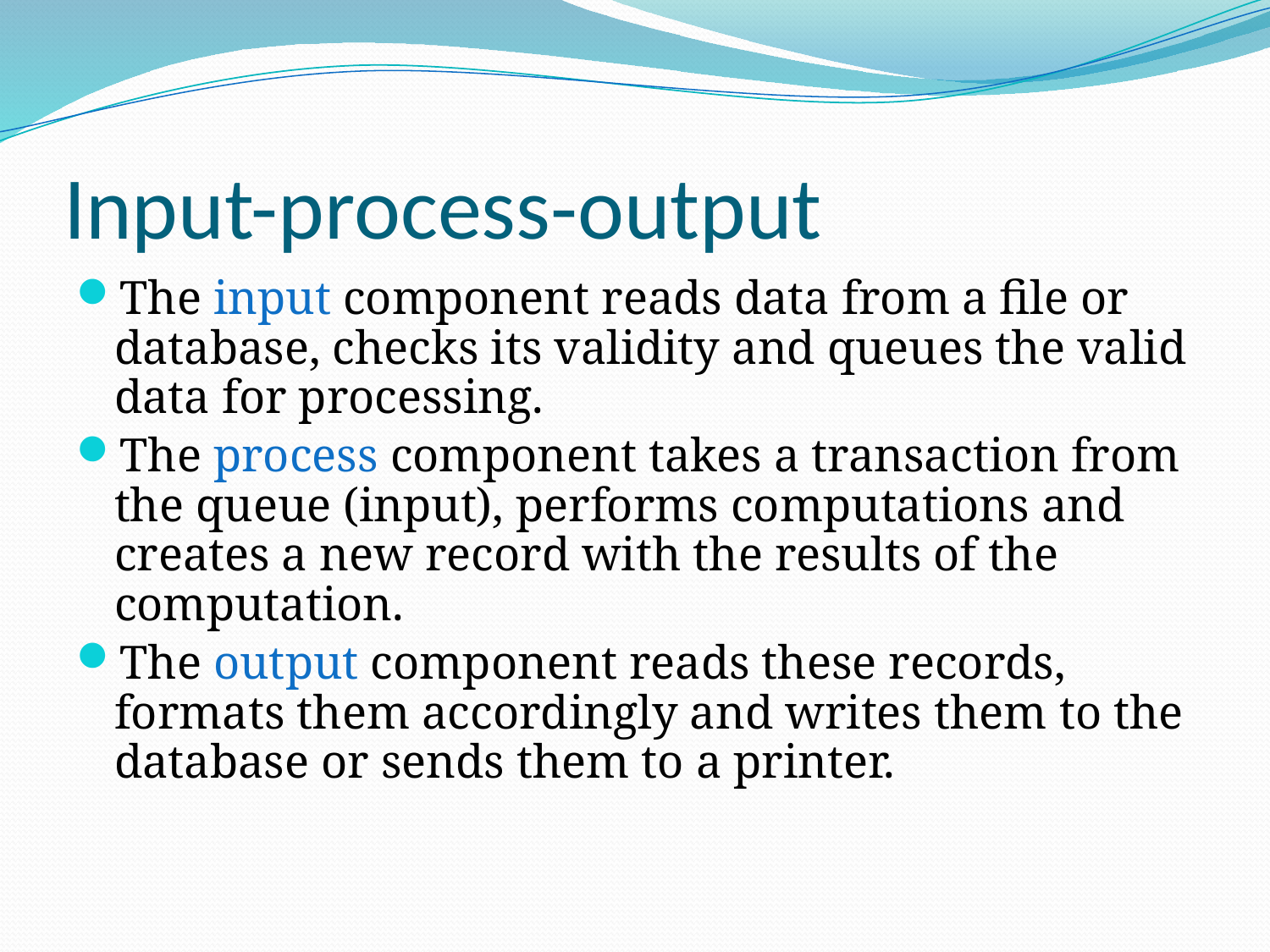

# Input-process-output
The input component reads data from a file or database, checks its validity and queues the valid data for processing.
The process component takes a transaction from the queue (input), performs computations and creates a new record with the results of the computation.
The output component reads these records, formats them accordingly and writes them to the database or sends them to a printer.